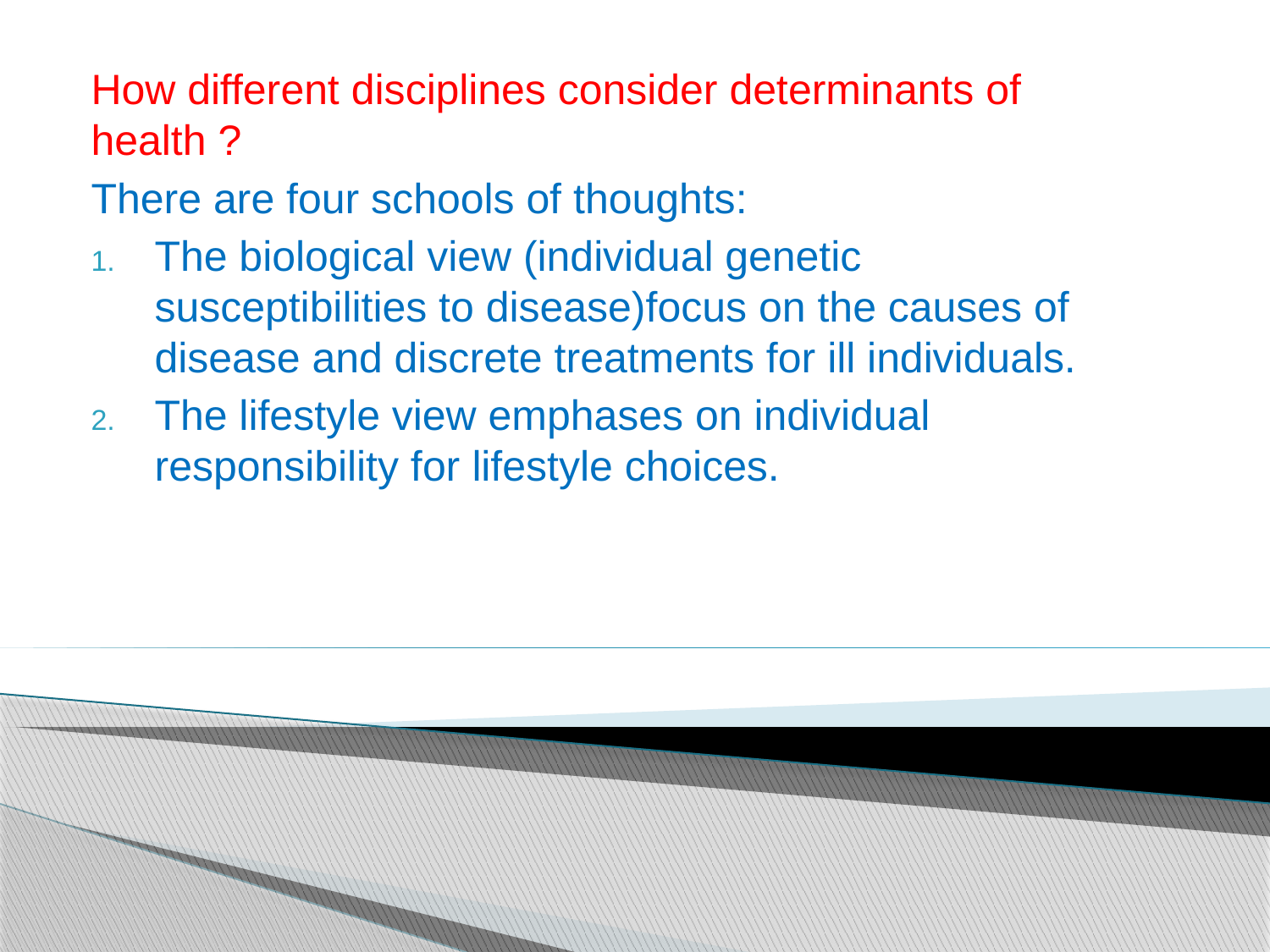

How different disciplines consider determinants of health ?
There are four schools of thoughts:
The biological view (individual genetic susceptibilities to disease)focus on the causes of disease and discrete treatments for ill individuals.
The lifestyle view emphases on individual responsibility for lifestyle choices.
#